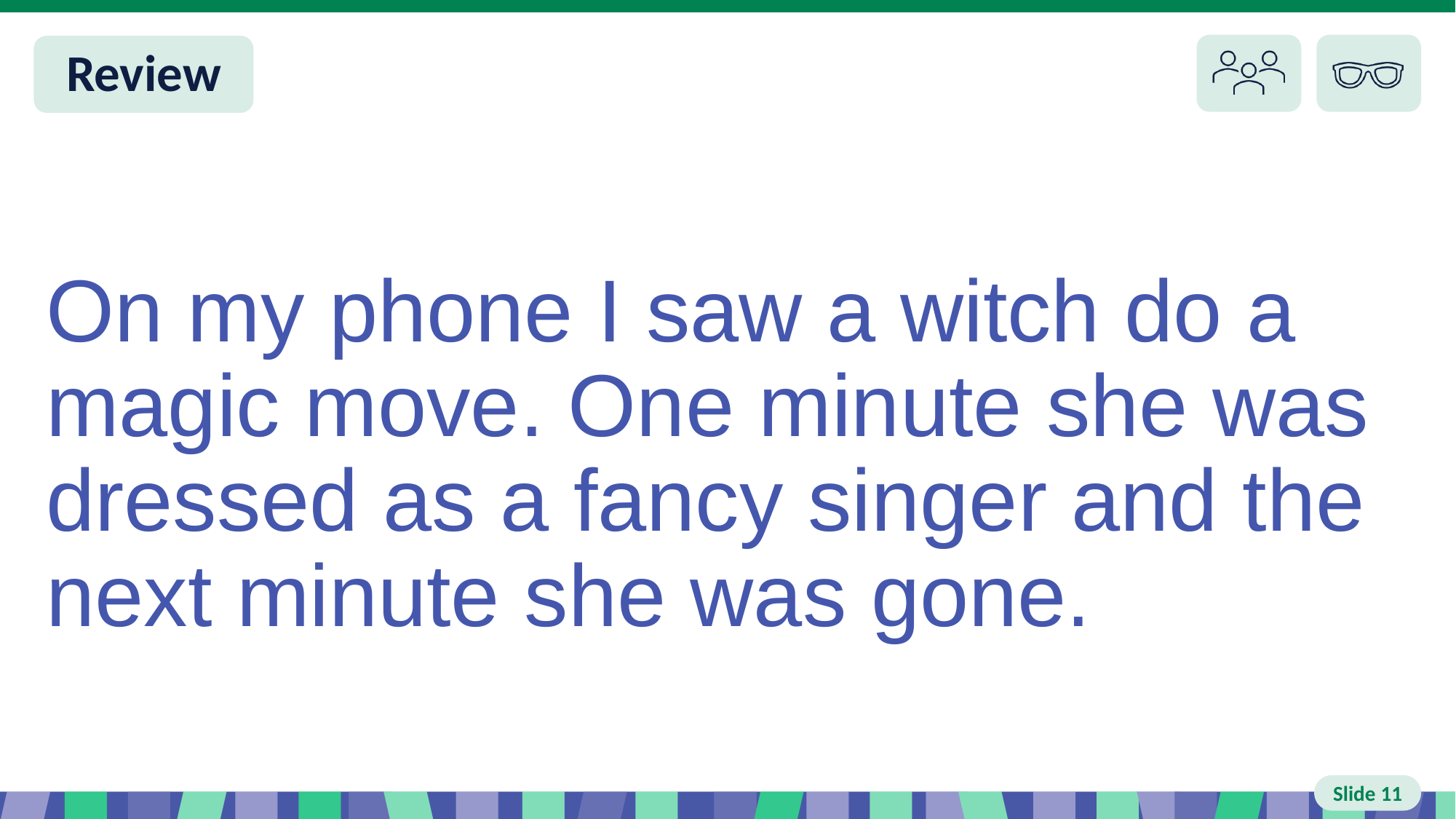

# Slide 11 Review
On my phone I saw a witch do a magic move. One minute she was dressed as a fancy singer and the next minute she was gone.